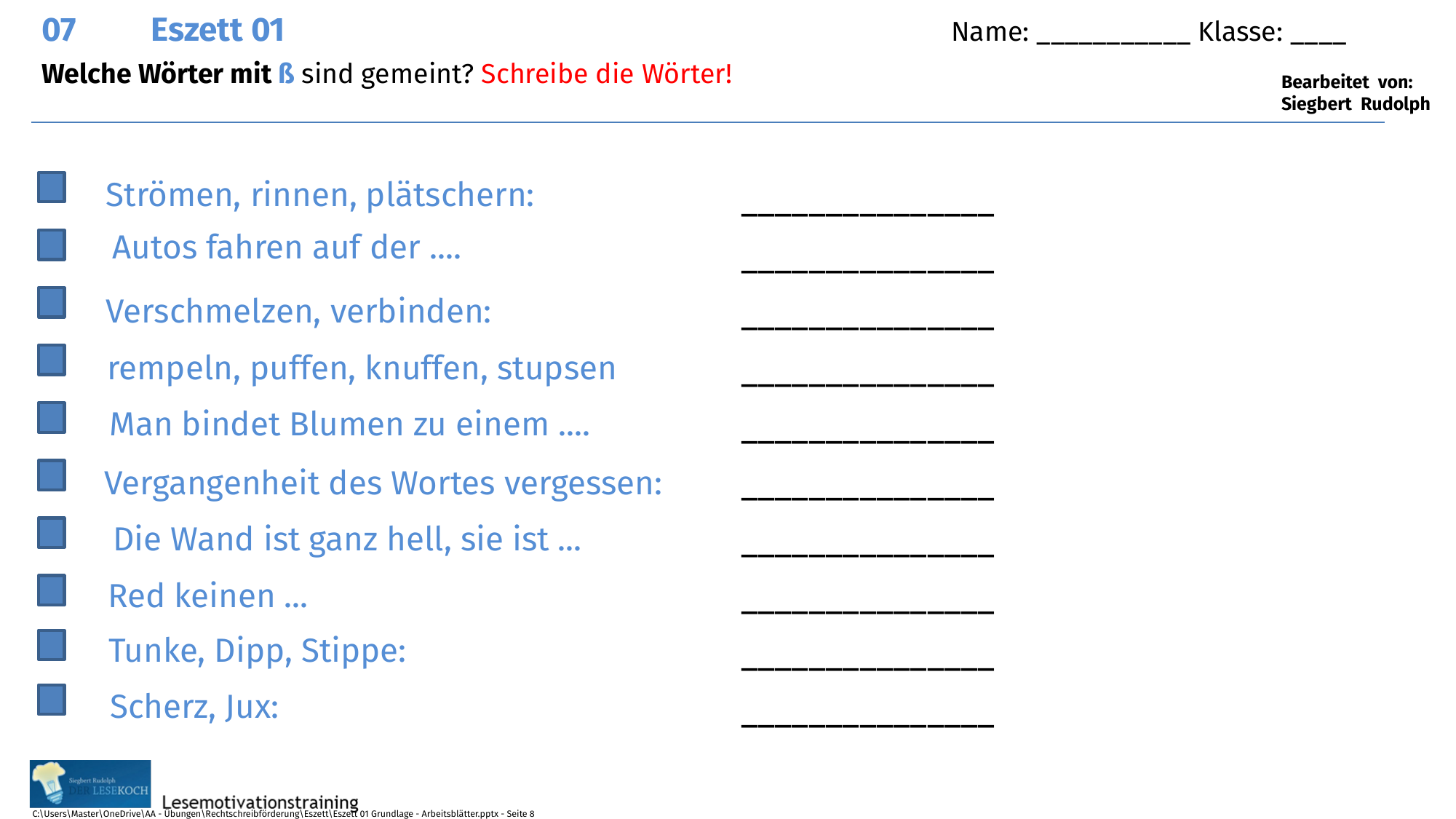

07	Eszett 01 				      	                    Name: ___________ Klasse: ____
Welche Wörter mit ß sind gemeint? Schreibe die Wörter!
Strömen, rinnen, plätschern:

_______________
Autos fahren auf der ....
_______________

Verschmelzen, verbinden:
_______________

rempeln, puffen, knuffen, stupsen
_______________

Man bindet Blumen zu einem ....
_______________

Vergangenheit des Wortes vergessen:
_______________

Die Wand ist ganz hell, sie ist ...
_______________

Red keinen ...
_______________

Tunke, Dipp, Stippe:
_______________

Scherz, Jux:
_______________

C:\Users\Master\OneDrive\AA - Übungen\Rechtschreibförderung\Eszett\Eszett 01 Grundlage - Arbeitsblätter.pptx - Seite 8